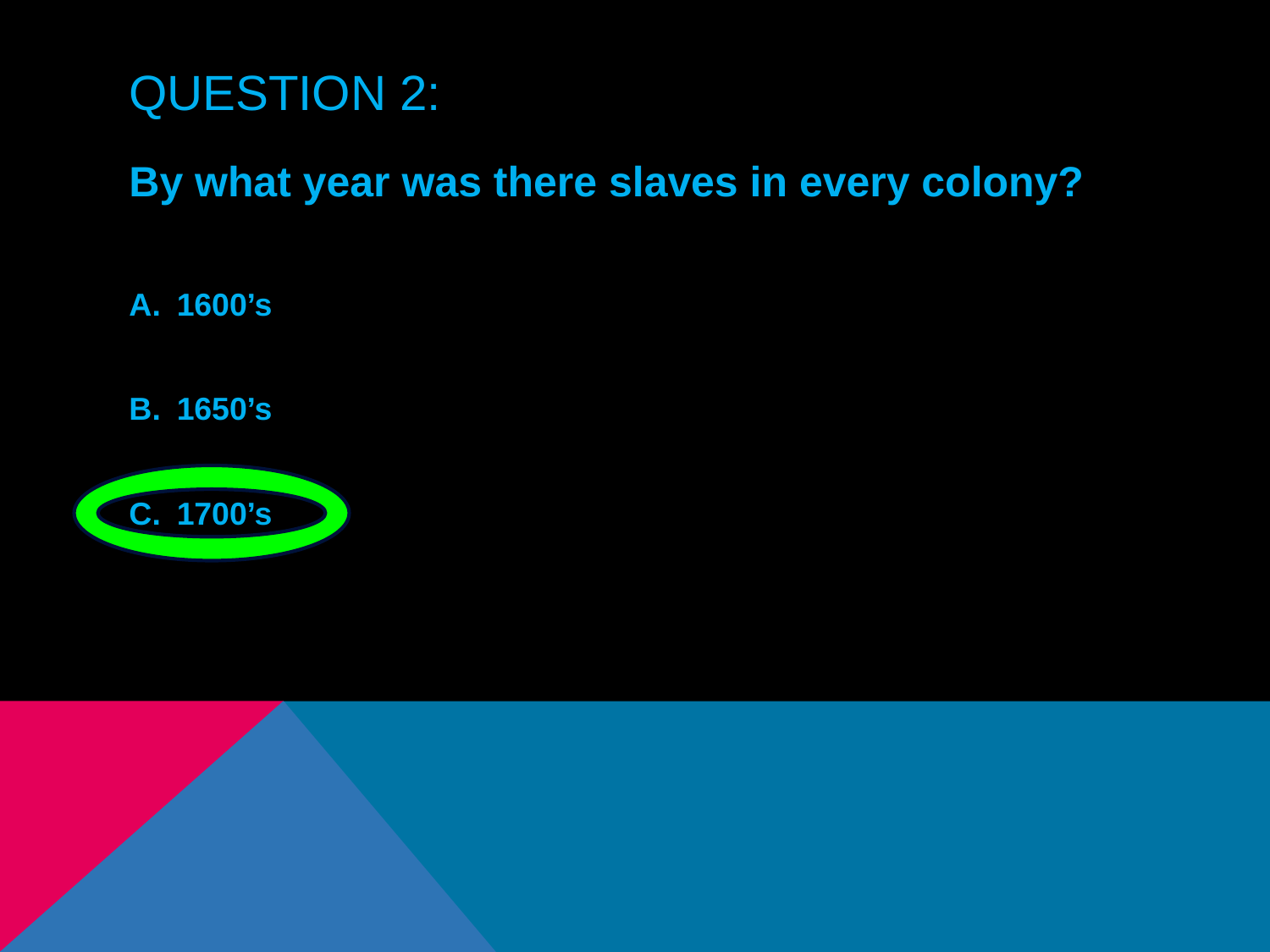

# Question 2:
By what year was there slaves in every colony?

1600’s

1650’s

1700’s